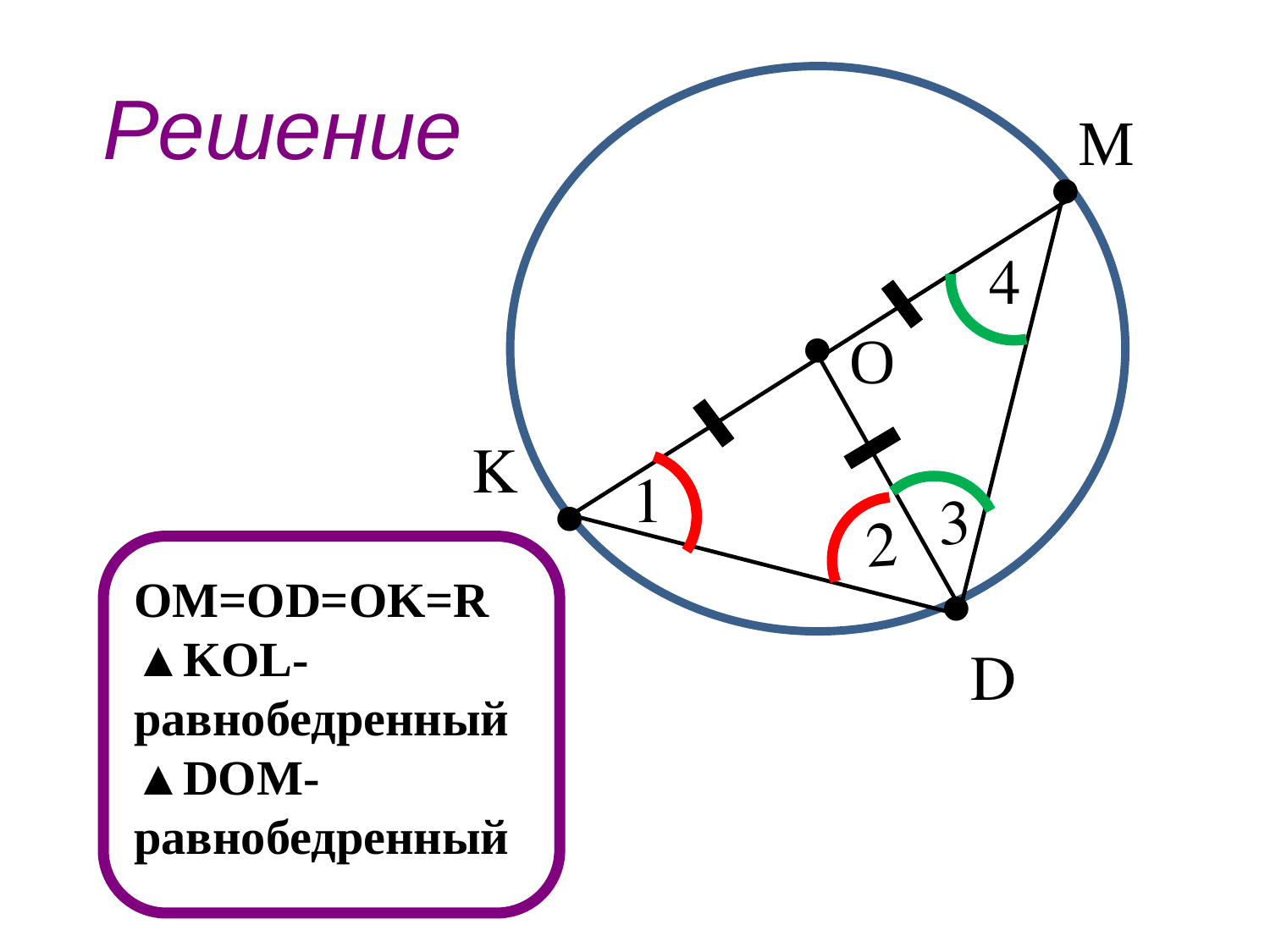

Решение
М

●

4

●
О

K

1

●
3

2

OM=OD=OK=R
▲KOL-равнобедренный
▲DOM-равнобедренный

●
D